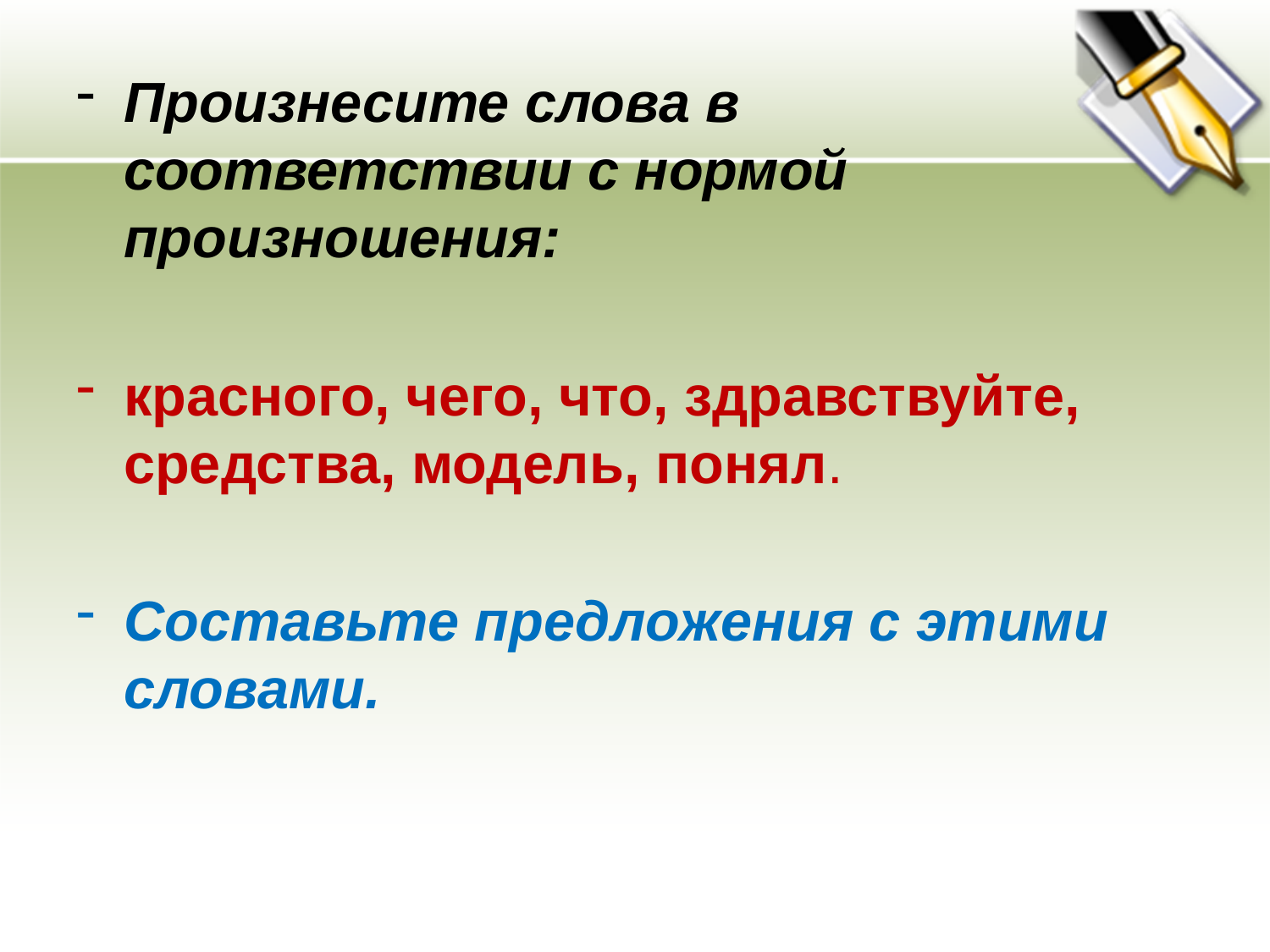

Произнесите слова в соответствии с нормой произношения:

красного, чего, что, здравствуйте, средства, модель, понял.

Составьте предложения с этими словами.